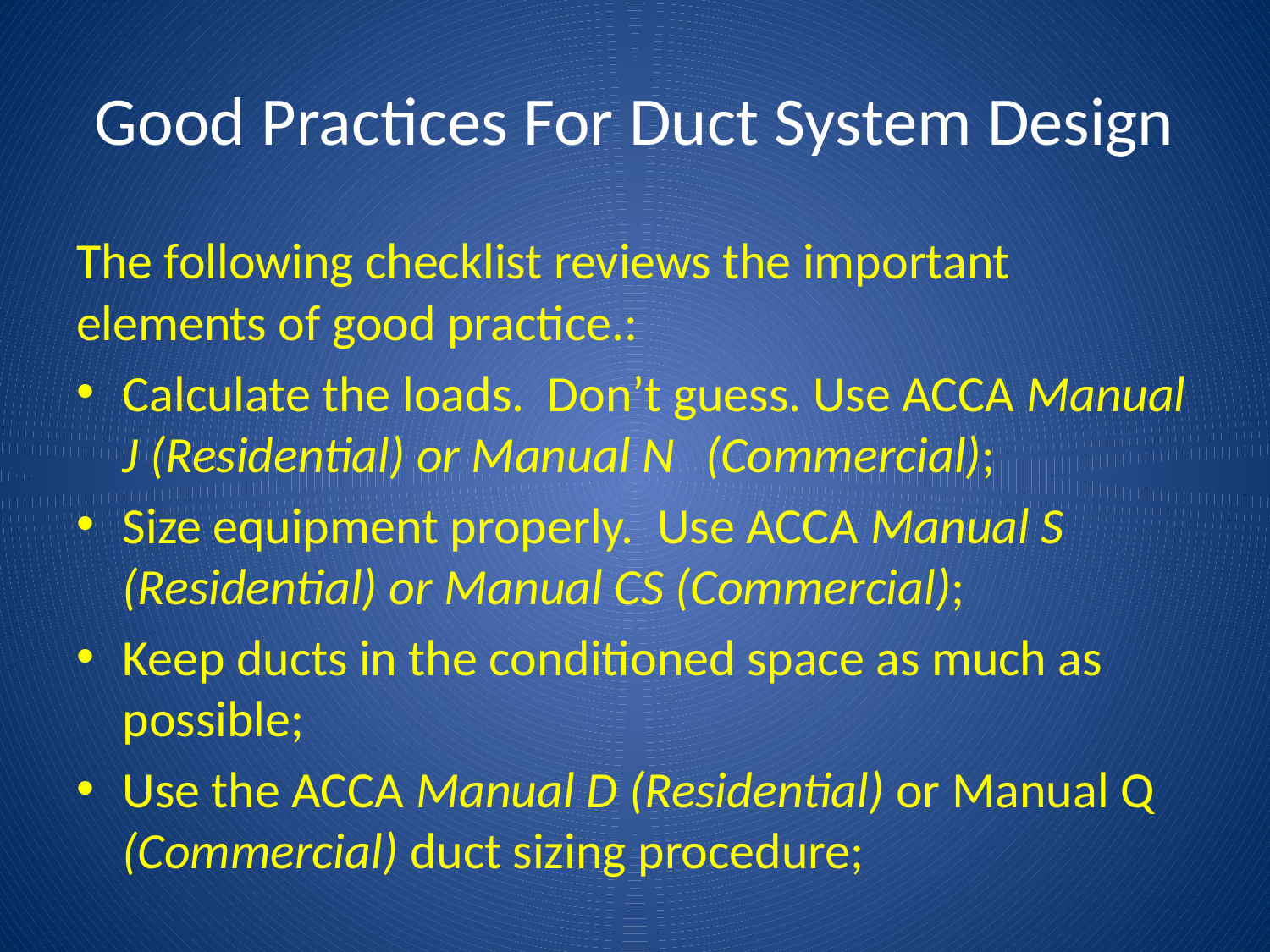

# Good Practices For Duct System Design
The following checklist reviews the important elements of good practice.:
Calculate the loads.  Don’t guess. Use ACCA Manual J (Residential) or Manual N 	 (Commercial);
Size equipment properly.  Use ACCA Manual S (Residential) or Manual CS (Commercial);
Keep ducts in the conditioned space as much as possible;
Use the ACCA Manual D (Residential) or Manual Q (Commercial) duct sizing procedure;